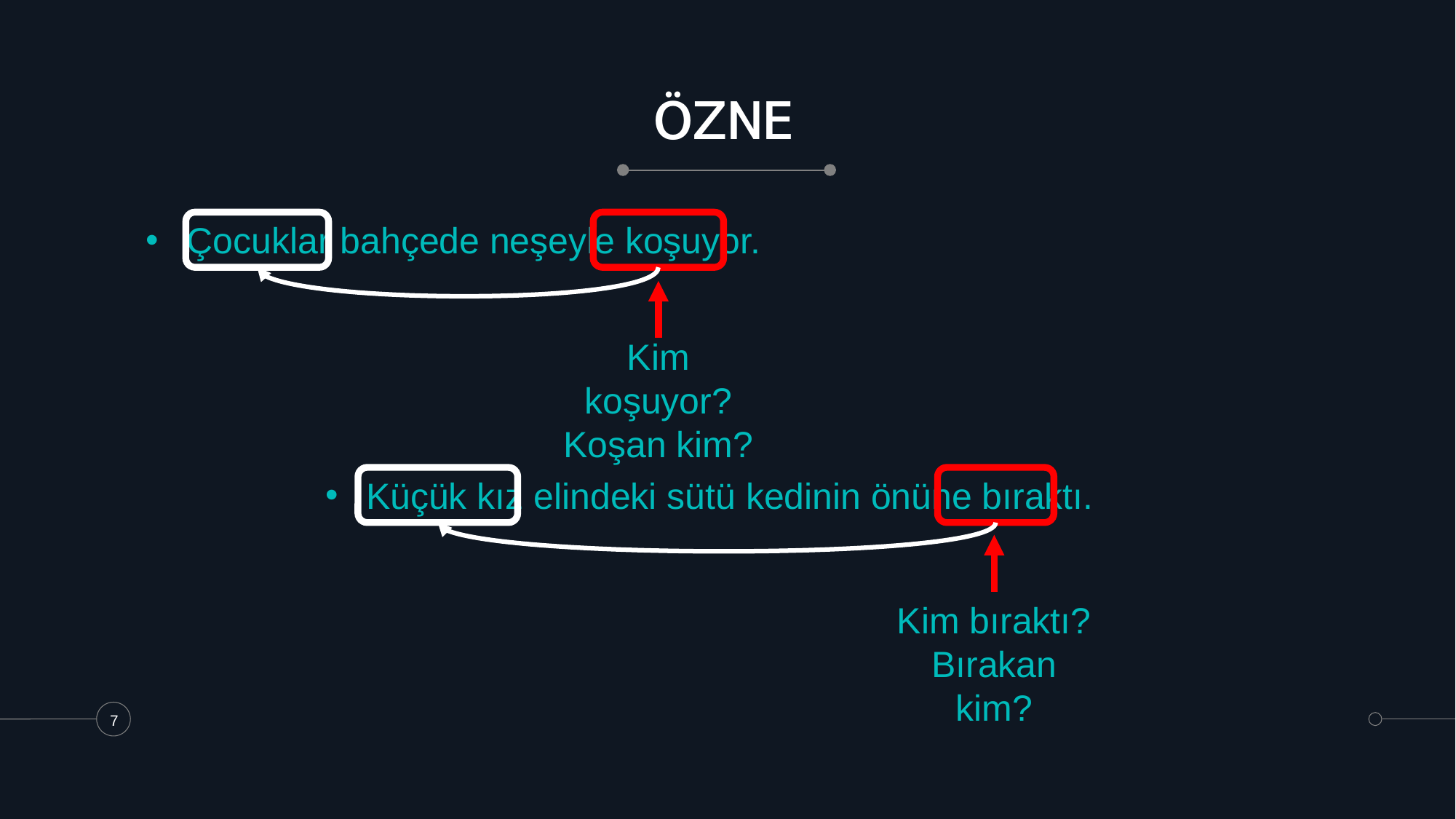

# ÖZNE

Çocuklar bahçede neşeyle koşuyor.

Kim koşuyor?
Koşan kim?

Küçük kız elindeki sütü kedinin önüne bıraktı.
Kim bıraktı?
Bırakan kim?
7